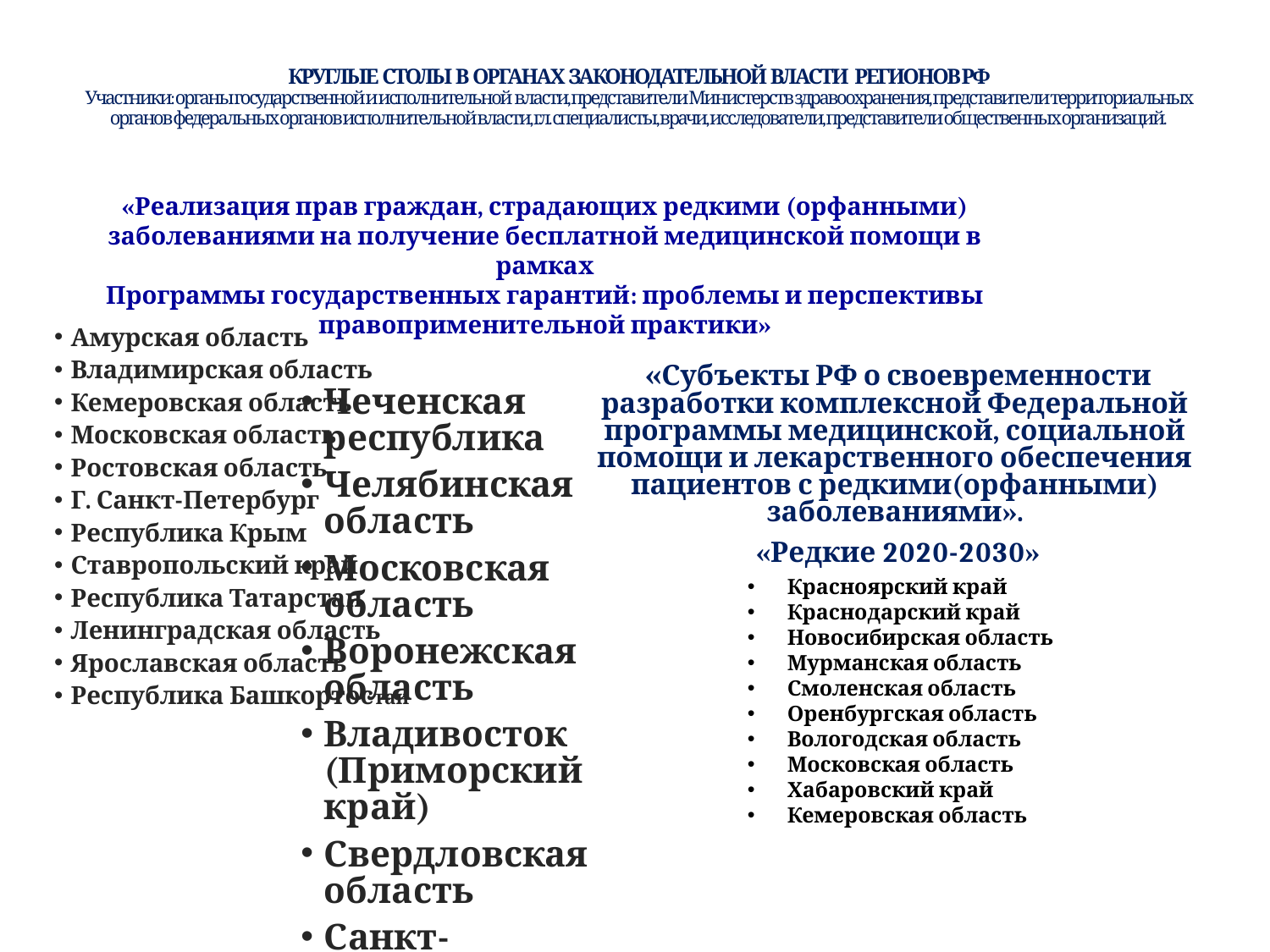

# КРУГЛЫЕ  СТОЛЫ  В  ОРГАНАХ  ЗАКОНОДАТЕЛЬНОЙ  ВЛАСТИ   РЕГИОНОВ РФ Участники: органы государственной и исполнительной  власти, представители Министерств здравоохранения, представители территориальных органов федеральных органов исполнительной власти, гл. специалисты, врачи, исследователи, представители общественных организаций.
«Реализация прав граждан, страдающих редкими (орфанными) заболеваниями на получение бесплатной медицинской помощи в рамках
Программы государственных гарантий: проблемы и перспективы правоприменительной практики»
Амурская область
Владимирская область
Кемеровская область
Московская область
Ростовская область
Г. Санкт-Петербург
Республика Крым
Ставропольский край
Республика Татарстан
Ленинградская область
Ярославская область
Республика Башкортостан

 «Субъекты РФ о своевременности разработки комплексной Федеральной программы медицинской, социальной помощи и лекарственного обеспечения пациентов с редкими(орфанными) заболеваниями».
 «Редкие 2020-2030»
Чеченская республика
Челябинская область
Московская область
Воронежская область
Владивосток (Приморский край)
Свердловская область
Санкт-Петербург

Красноярский край
Краснодарский край
Новосибирская область
Мурманская область
Смоленская область
Оренбургская область
Вологодская область
Московская область
Хабаровский край
Кемеровская область